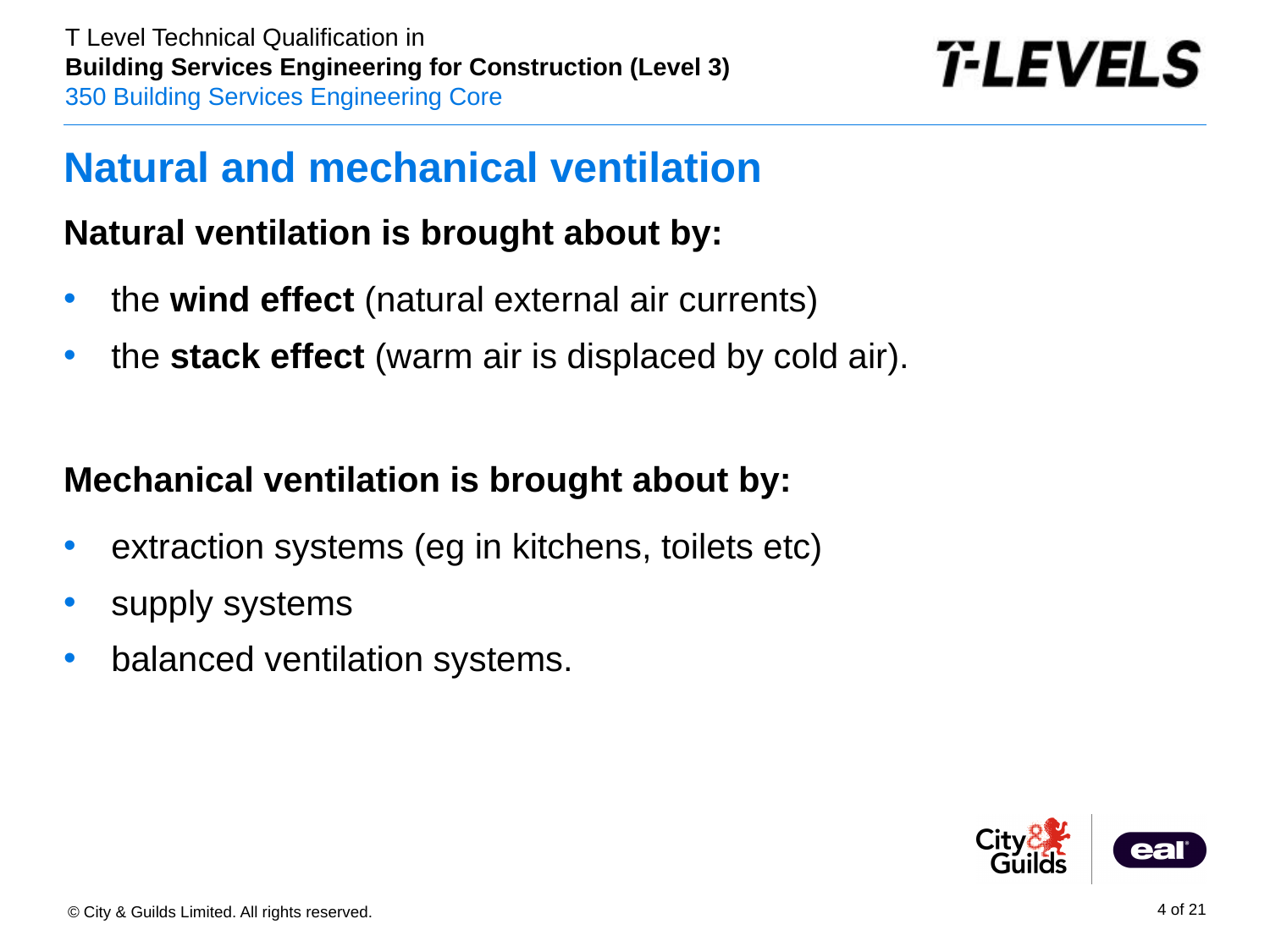

# Natural and mechanical ventilation
Natural ventilation is brought about by:
the wind effect (natural external air currents)
the stack effect (warm air is displaced by cold air).

Mechanical ventilation is brought about by:
extraction systems (eg in kitchens, toilets etc)
supply systems
balanced ventilation systems.